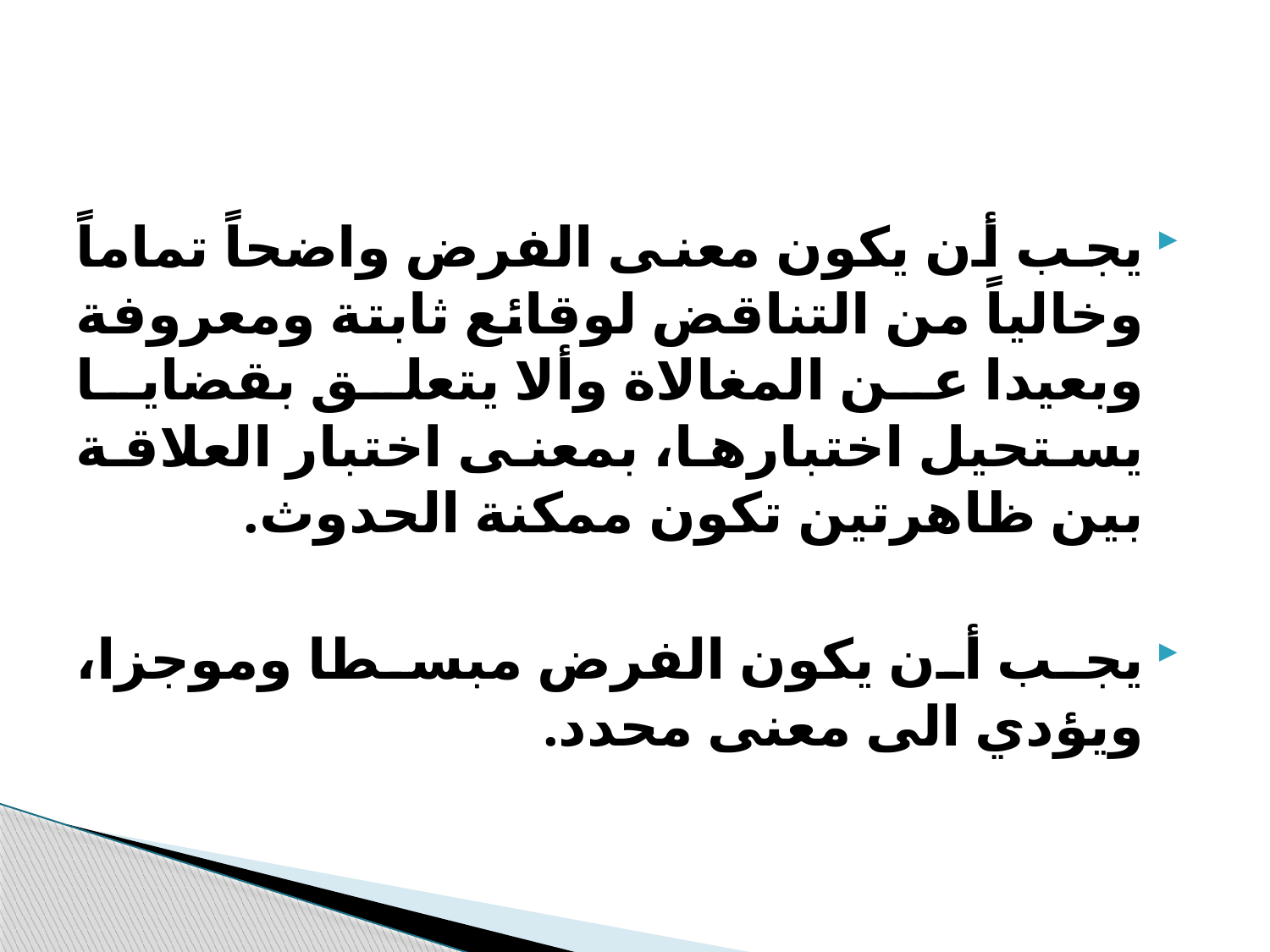

#
يجب أن يكون معنى الفرض واضحاً تماماً وخالياً من التناقض لوقائع ثابتة ومعروفة وبعيدا عن المغالاة وألا يتعلق بقضايا يستحيل اختبارها، بمعنى اختبار العلاقة بين ظاهرتين تكون ممكنة الحدوث.

يجب أن يكون الفرض مبسطا وموجزا، ويؤدي الى معنى محدد.